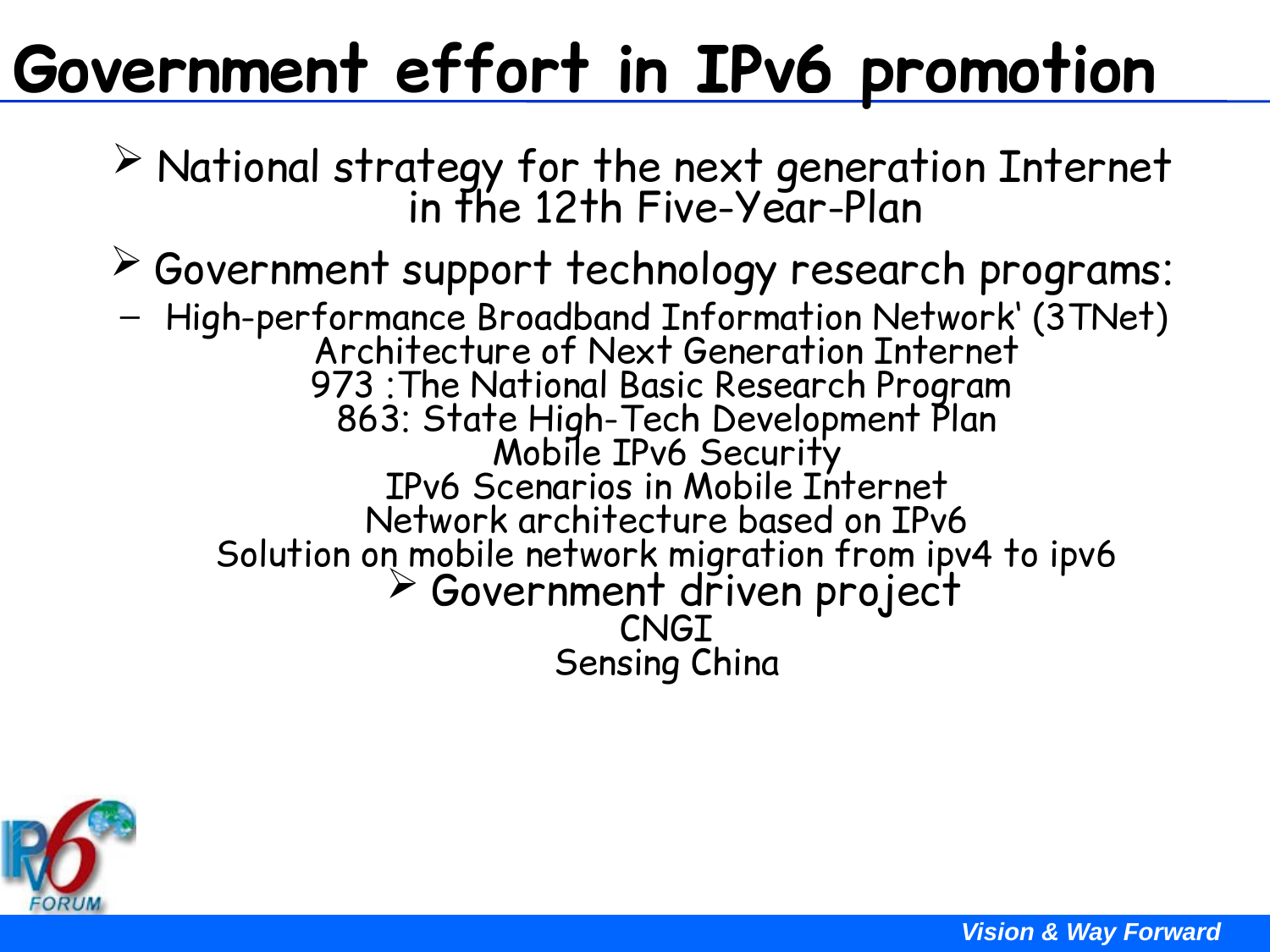

Government effort in IPv6 promotion
National strategy for the next generation Internet in the 12th Five-Year-Plan
Government support technology research programs:
High-performance Broadband Information Network‘ (3TNet)
Architecture of Next Generation Internet
973 :The National Basic Research Program
863: State High-Tech Development Plan
Mobile IPv6 Security
IPv6 Scenarios in Mobile Internet
Network architecture based on IPv6
Solution on mobile network migration from ipv4 to ipv6
Government driven project
CNGI
Sensing China